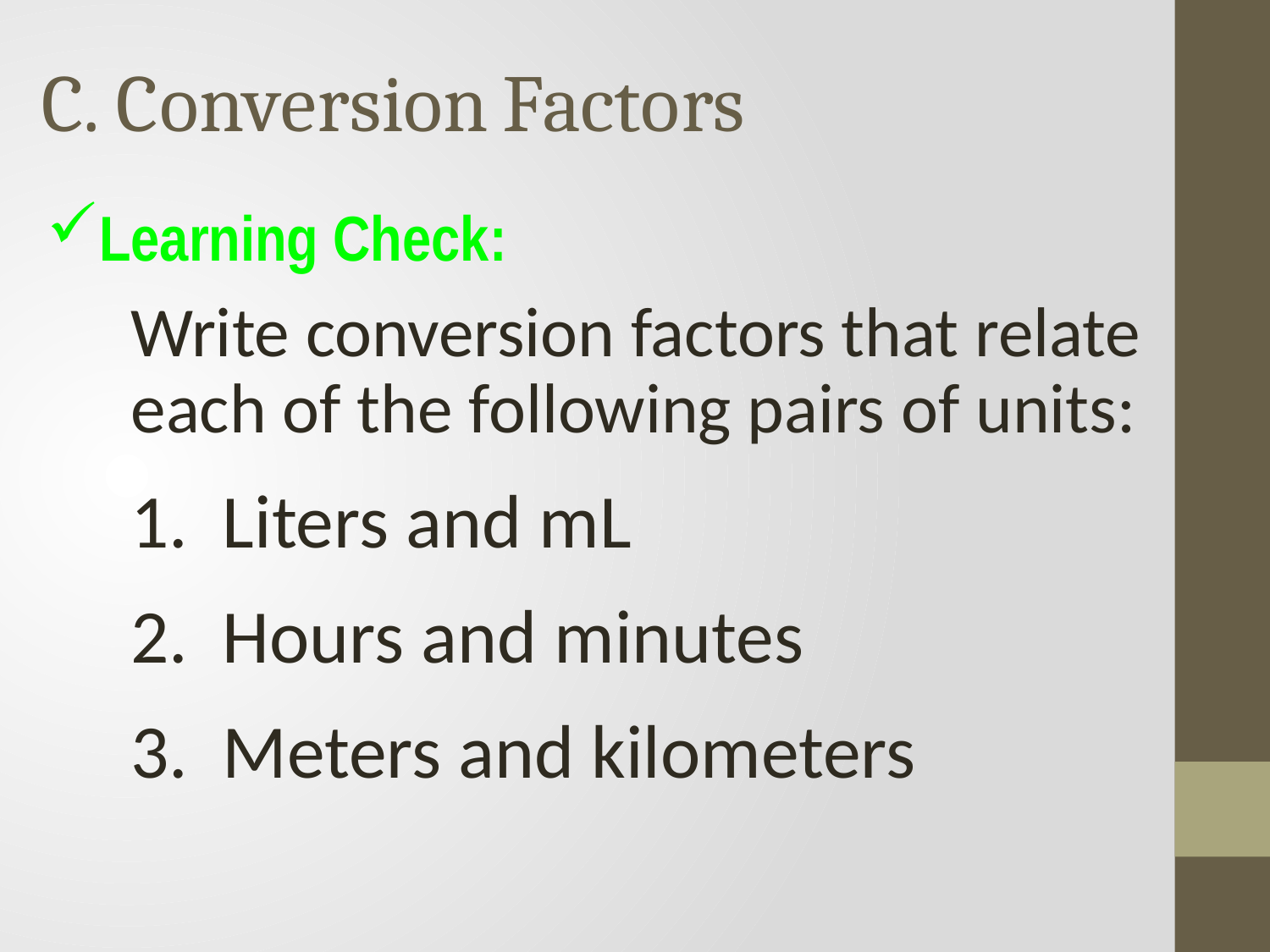

# C. Conversion Factors
Learning Check:
	Write conversion factors that relate each of the following pairs of units:
	1.  Liters and mL
	2.  Hours and minutes
	3.  Meters and kilometers